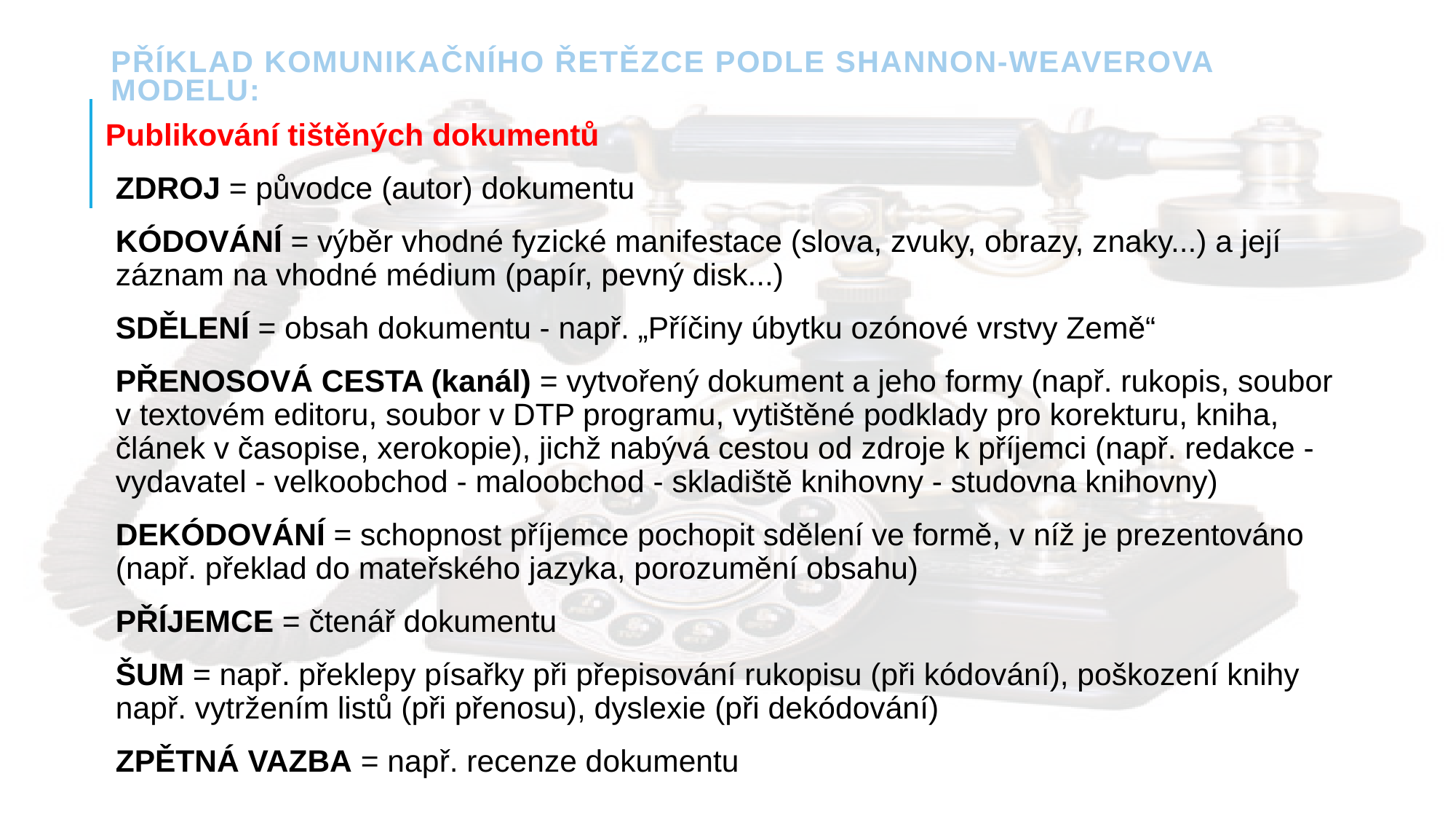

# Příklad komunikačního řetězce podle Shannon-Weaverova modelu:
Publikování tištěných dokumentů
ZDROJ = původce (autor) dokumentu
KÓDOVÁNÍ = výběr vhodné fyzické manifestace (slova, zvuky, obrazy, znaky...) a její záznam na vhodné médium (papír, pevný disk...)
SDĚLENÍ = obsah dokumentu - např. „Příčiny úbytku ozónové vrstvy Země“
PŘENOSOVÁ CESTA (kanál) = vytvořený dokument a jeho formy (např. rukopis, soubor
v textovém editoru, soubor v DTP programu, vytištěné podklady pro korekturu, kniha, článek v časopise, xerokopie), jichž nabývá cestou od zdroje k příjemci (např. redakce - vydavatel - velkoobchod - maloobchod - skladiště knihovny - studovna knihovny)
DEKÓDOVÁNÍ = schopnost příjemce pochopit sdělení ve formě, v níž je prezentováno (např. překlad do mateřského jazyka, porozumění obsahu)
PŘÍJEMCE = čtenář dokumentu
ŠUM = např. překlepy písařky při přepisování rukopisu (při kódování), poškození knihy např. vytržením listů (při přenosu), dyslexie (při dekódování)
ZPĚTNÁ VAZBA = např. recenze dokumentu